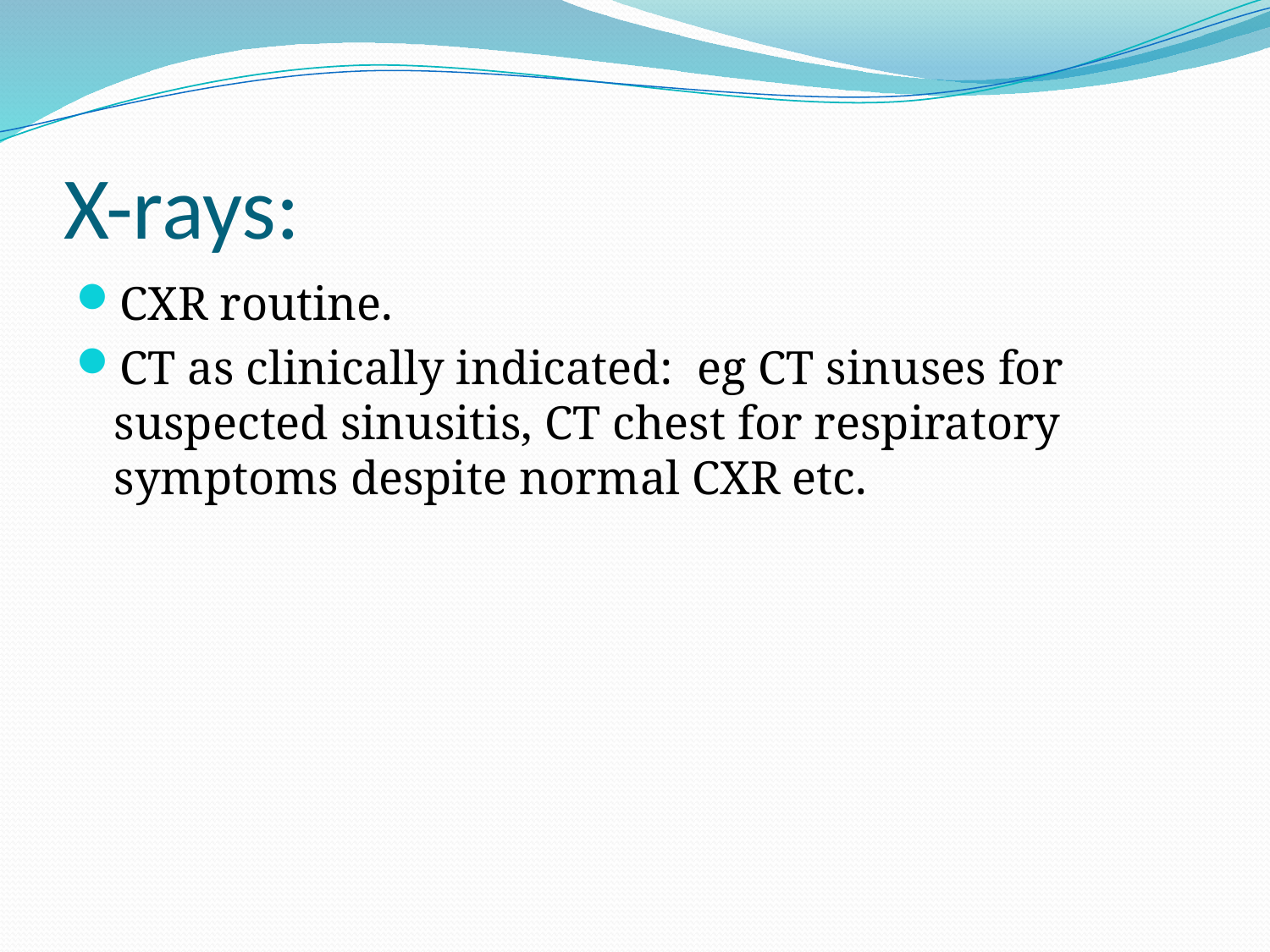

# X-rays:
CXR routine.
CT as clinically indicated:  eg CT sinuses for suspected sinusitis, CT chest for respiratory symptoms despite normal CXR etc.